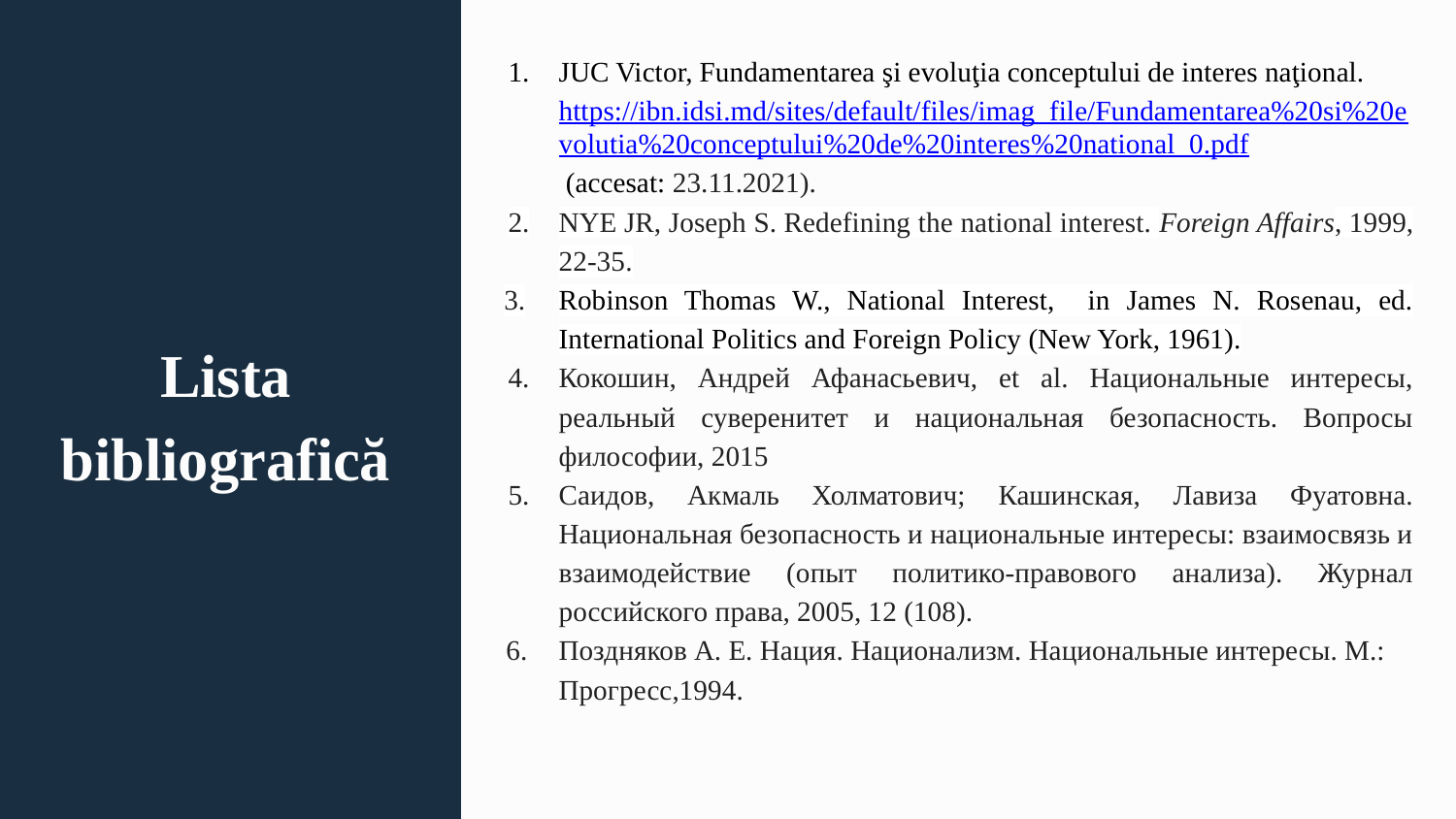

JUC Victor, Fundamentarea şi evoluţia conceptului de interes naţional. https://ibn.idsi.md/sites/default/files/imag_file/Fundamentarea%20si%20evolutia%20conceptului%20de%20interes%20national_0.pdf (accesat: 23.11.2021).
NYE JR, Joseph S. Redefining the national interest. Foreign Affairs, 1999, 22-35.
Robinson Thomas W., National Interest,  in James N. Rosenau, ed. International Politics and Foreign Policy (New York, 1961).
Кокошин, Андрей Афанасьевич, et al. Национальные интересы, реальный суверенитет и национальная безопасность. Вопросы философии, 2015
Саидов, Акмаль Холматович; Кашинская, Лавиза Фуатовна. Национальная безопасность и национальные интересы: взаимосвязь и взаимодействие (опыт политико-правового анализа). Журнал российского права, 2005, 12 (108).
Поздняков А. Е. Нация. Национализм. Национальные интересы. М.: Прогресс,1994.

# Lista bibliografică